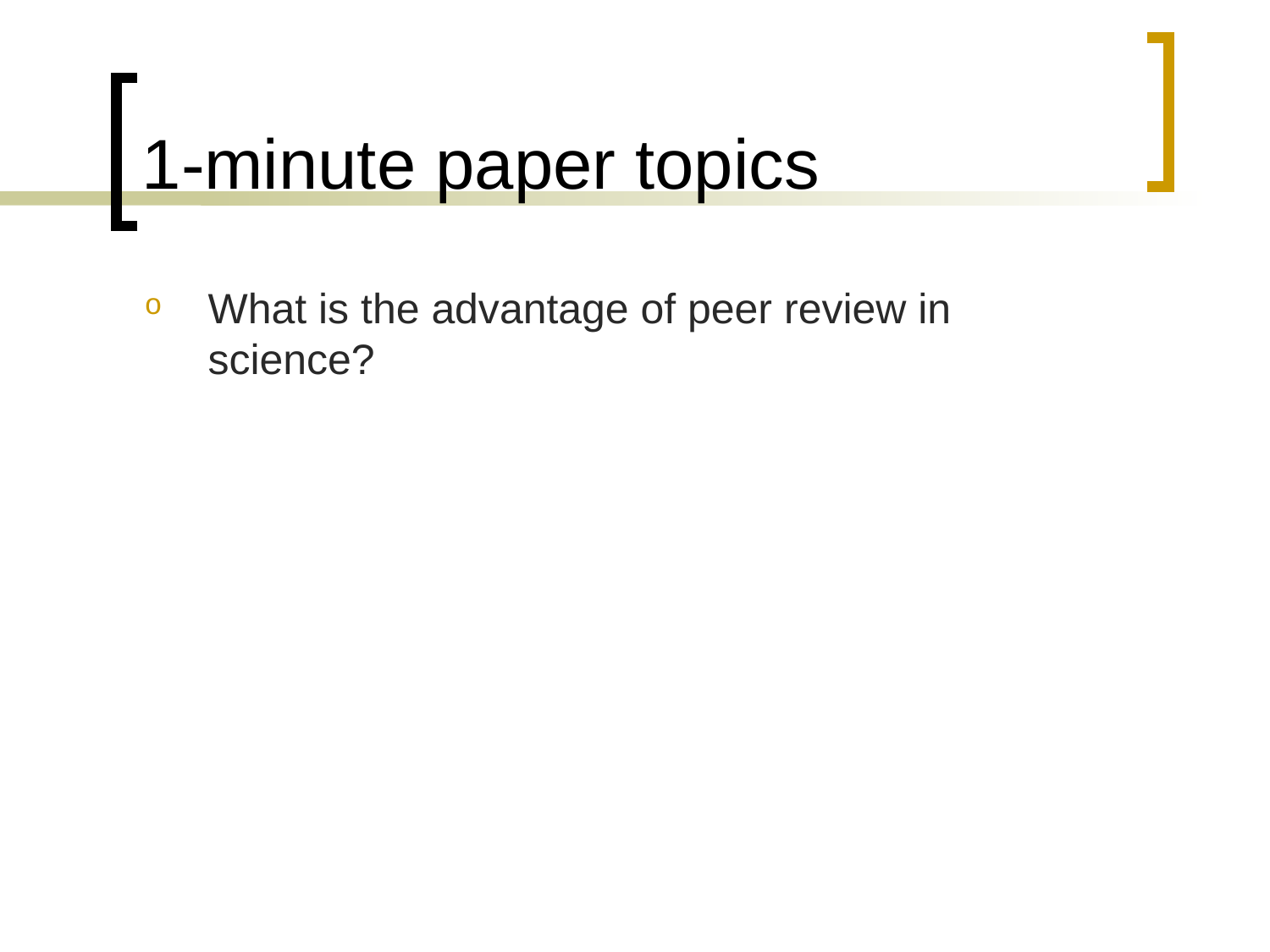

# 1-minute paper topics
What is the advantage of peer review in science?